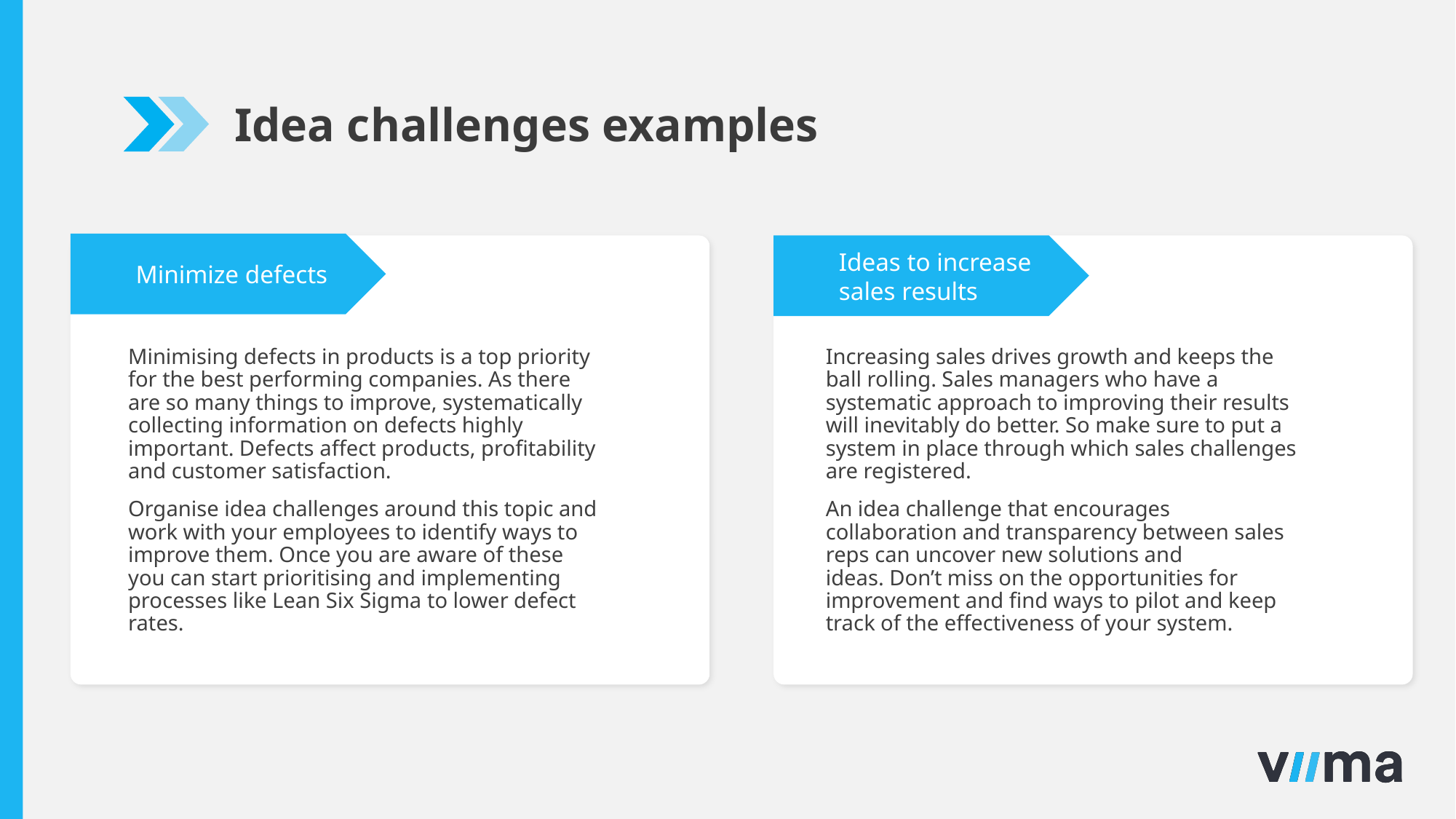

Idea challenges examples

Minimize defects
Ideas to increase sales results

Minimising defects in products is a top priority for the best performing companies. As there are so many things to improve, systematically collecting information on defects highly important. Defects affect products, profitability and customer satisfaction.
Organise idea challenges around this topic and work with your employees to identify ways to improve them. Once you are aware of these you can start prioritising and implementing processes like Lean Six Sigma to lower defect rates.
Increasing sales drives growth and keeps the ball rolling. Sales managers who have a systematic approach to improving their results will inevitably do better. So make sure to put a system in place through which sales challenges are registered.
An idea challenge that encourages collaboration and transparency between sales reps can uncover new solutions and ideas. Don’t miss on the opportunities for improvement and find ways to pilot and keep track of the effectiveness of your system.